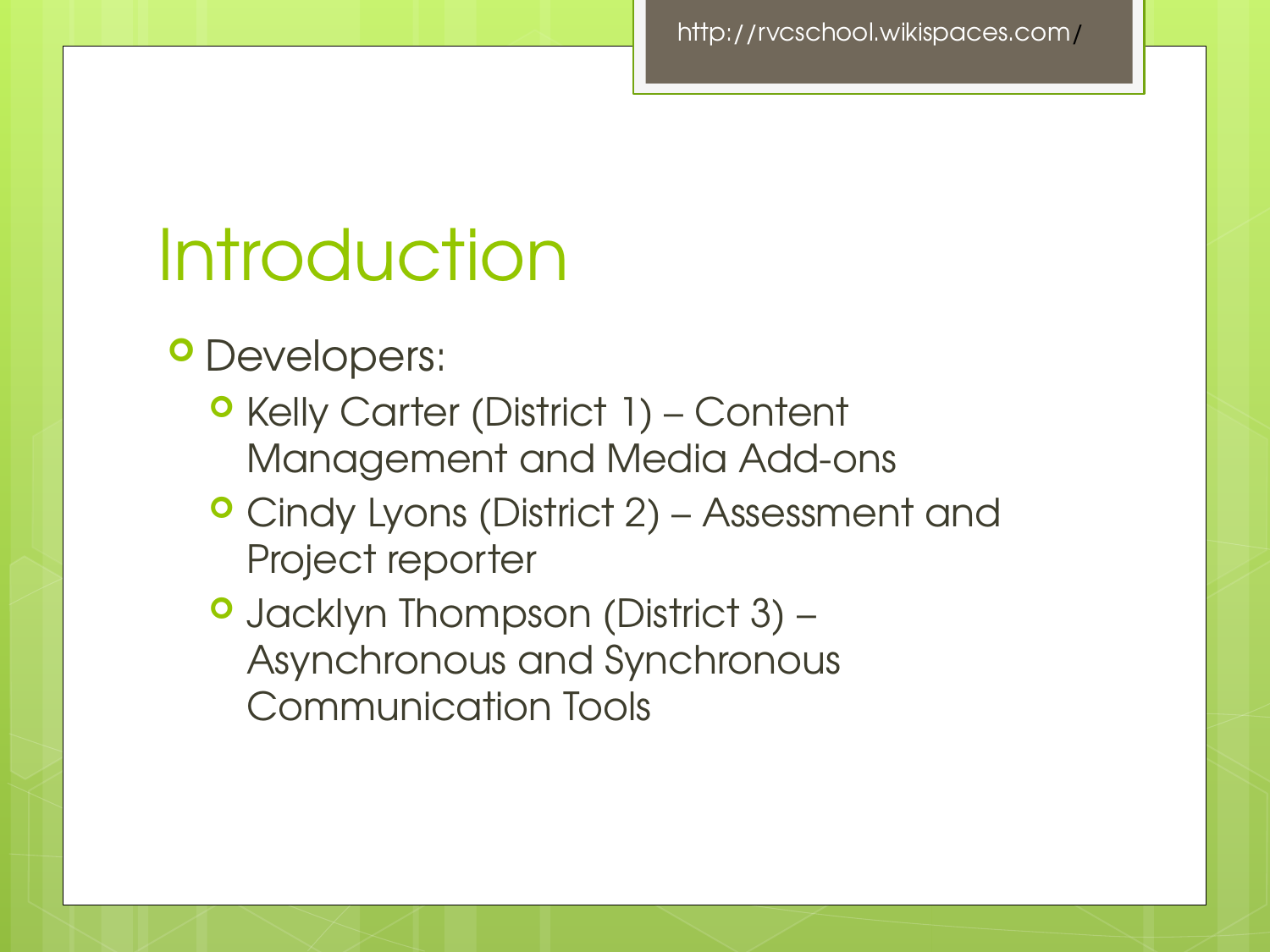

http://rvcschool.wikispaces.com/
# Introduction
Developers:
Kelly Carter (District 1) – Content Management and Media Add-ons
Cindy Lyons (District 2) – Assessment and Project reporter
Jacklyn Thompson (District 3) – Asynchronous and Synchronous Communication Tools